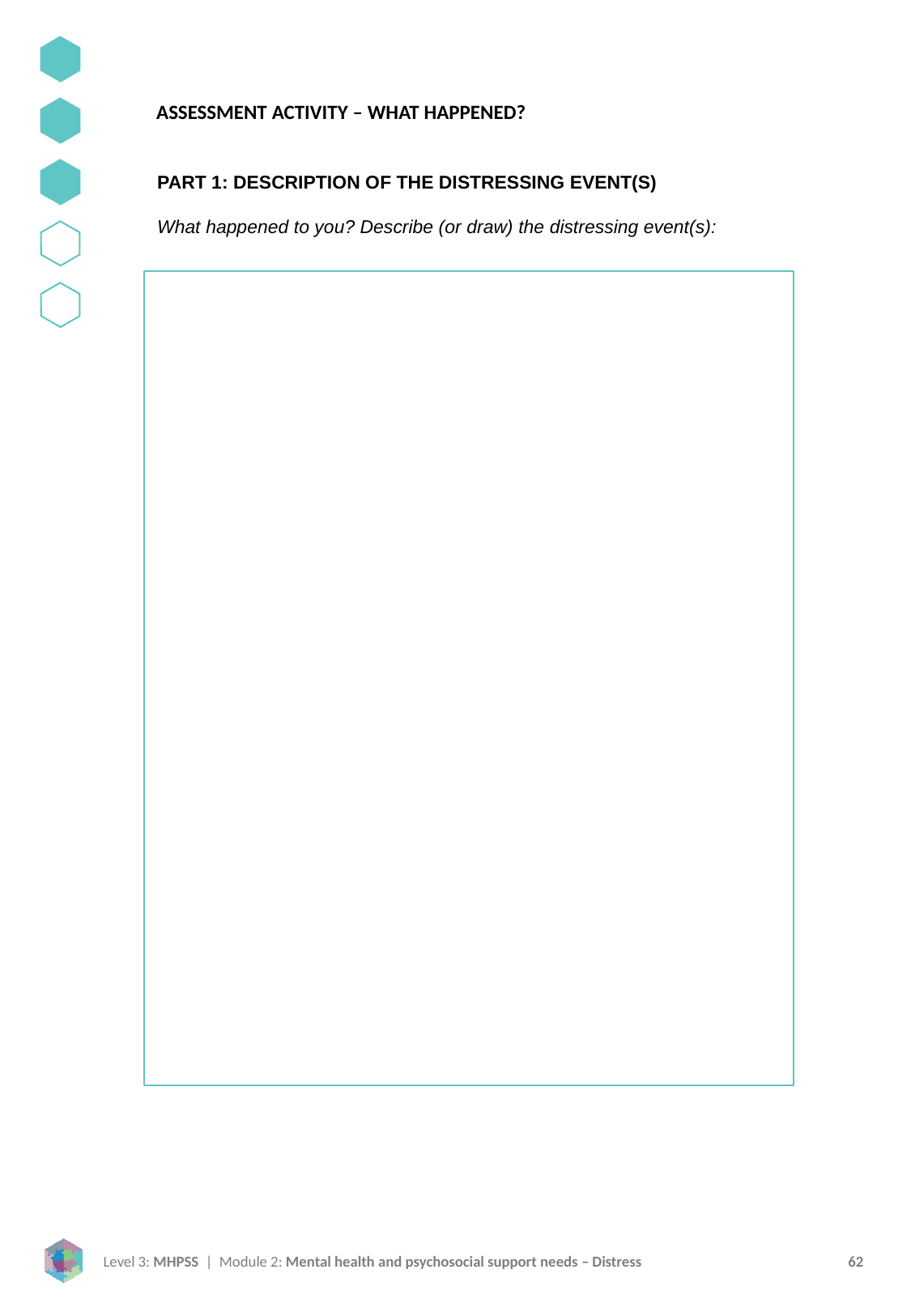

ASSESSMENT ACTIVITY – WHAT HAPPENED?

PART 1: DESCRIPTION OF THE DISTRESSING EVENT(S)

What happened to you? Describe (or draw) the distressing event(s):